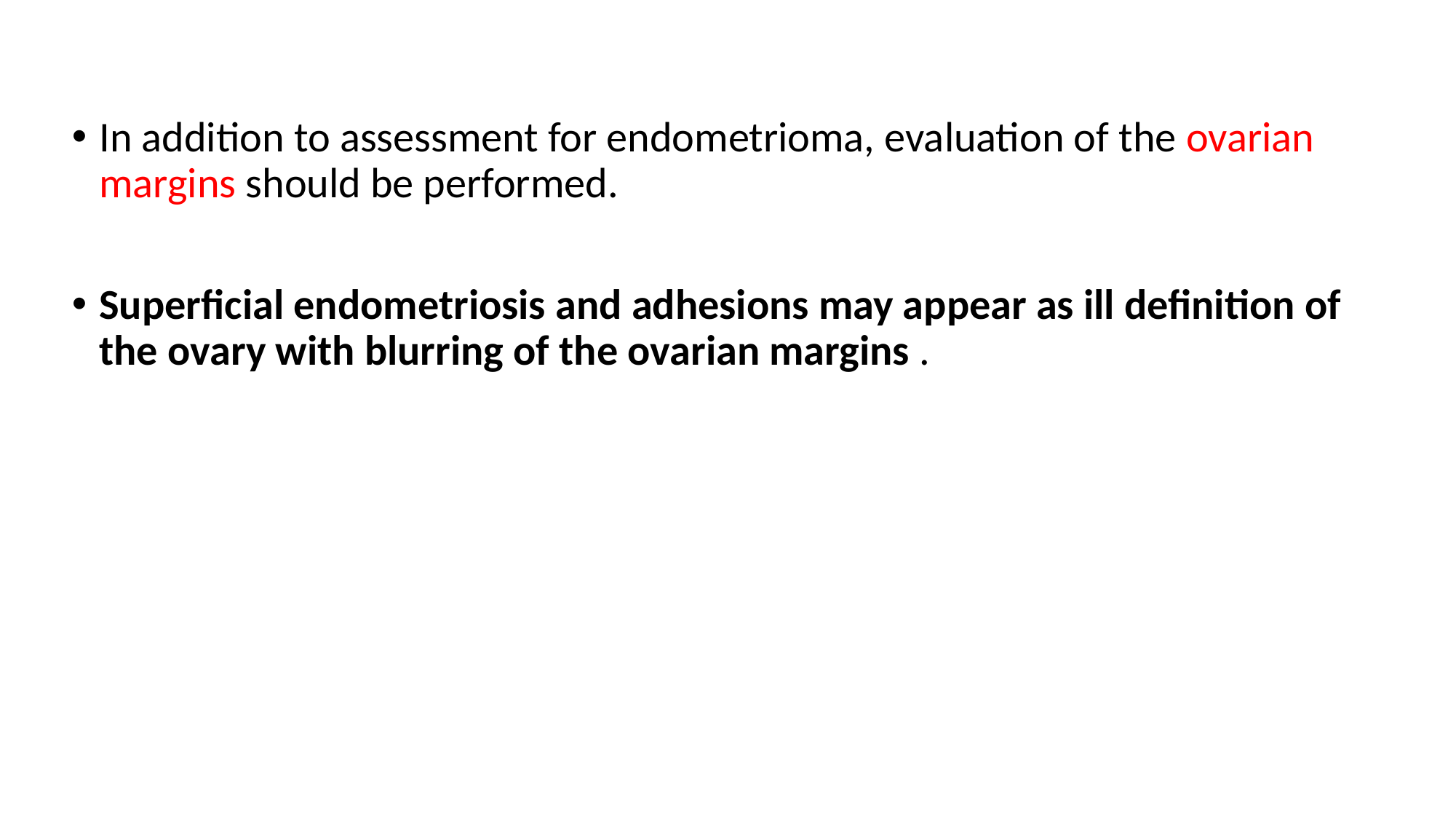

In addition to assessment for endometrioma, evaluation of the ovarian margins should be performed.

Superficial endometriosis and adhesions may appear as ill definition of the ovary with blurring of the ovarian margins .
#